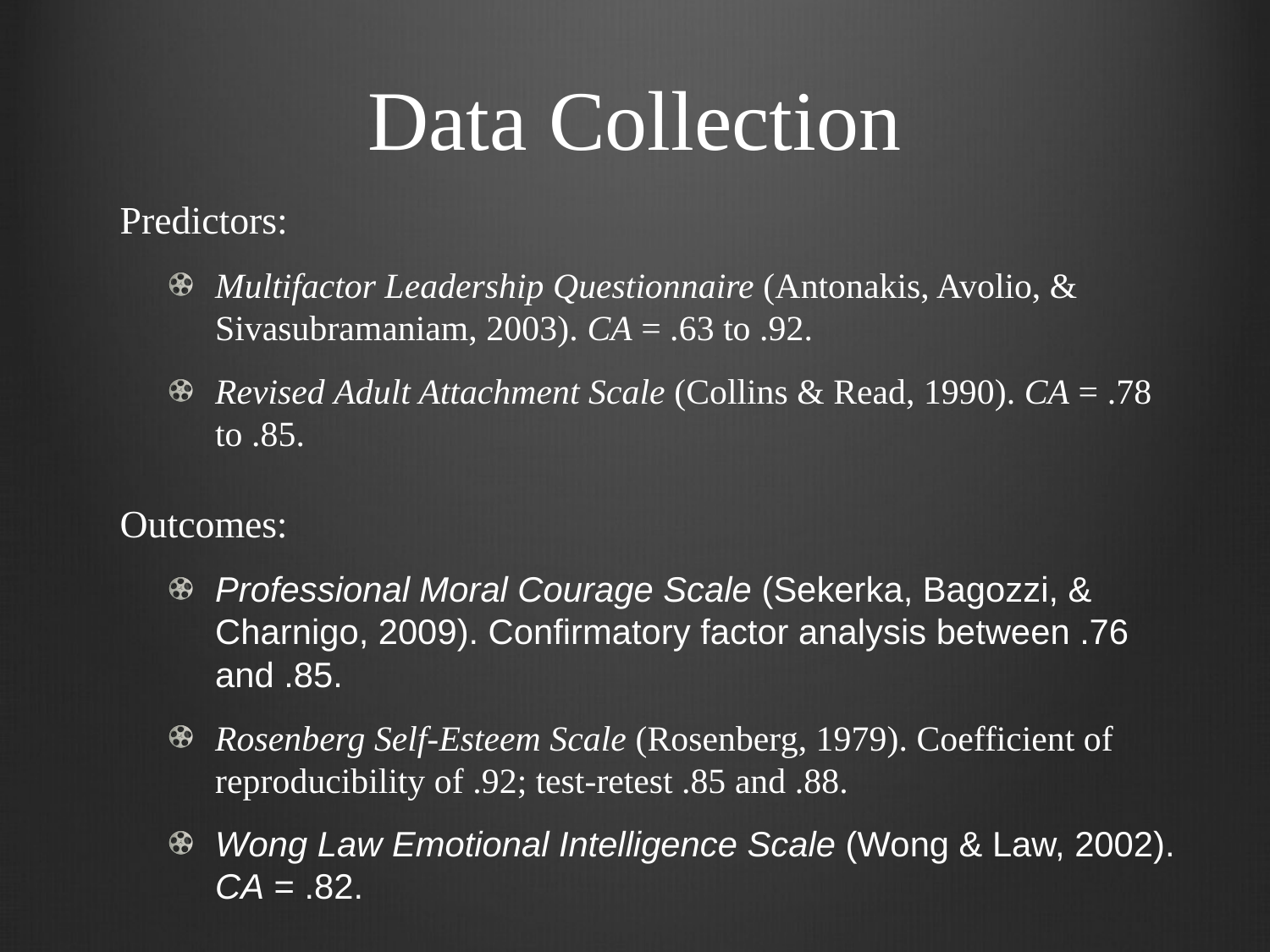

# Data Collection
Predictors:
Multifactor Leadership Questionnaire (Antonakis, Avolio, & Sivasubramaniam, 2003). CA = .63 to .92.
Revised Adult Attachment Scale (Collins & Read, 1990). CA = .78 to .85.
Outcomes:
Professional Moral Courage Scale (Sekerka, Bagozzi, & Charnigo, 2009). Confirmatory factor analysis between .76 and .85.
Rosenberg Self-Esteem Scale (Rosenberg, 1979). Coefficient of reproducibility of .92; test-retest .85 and .88.
Wong Law Emotional Intelligence Scale (Wong & Law, 2002). CA = .82.